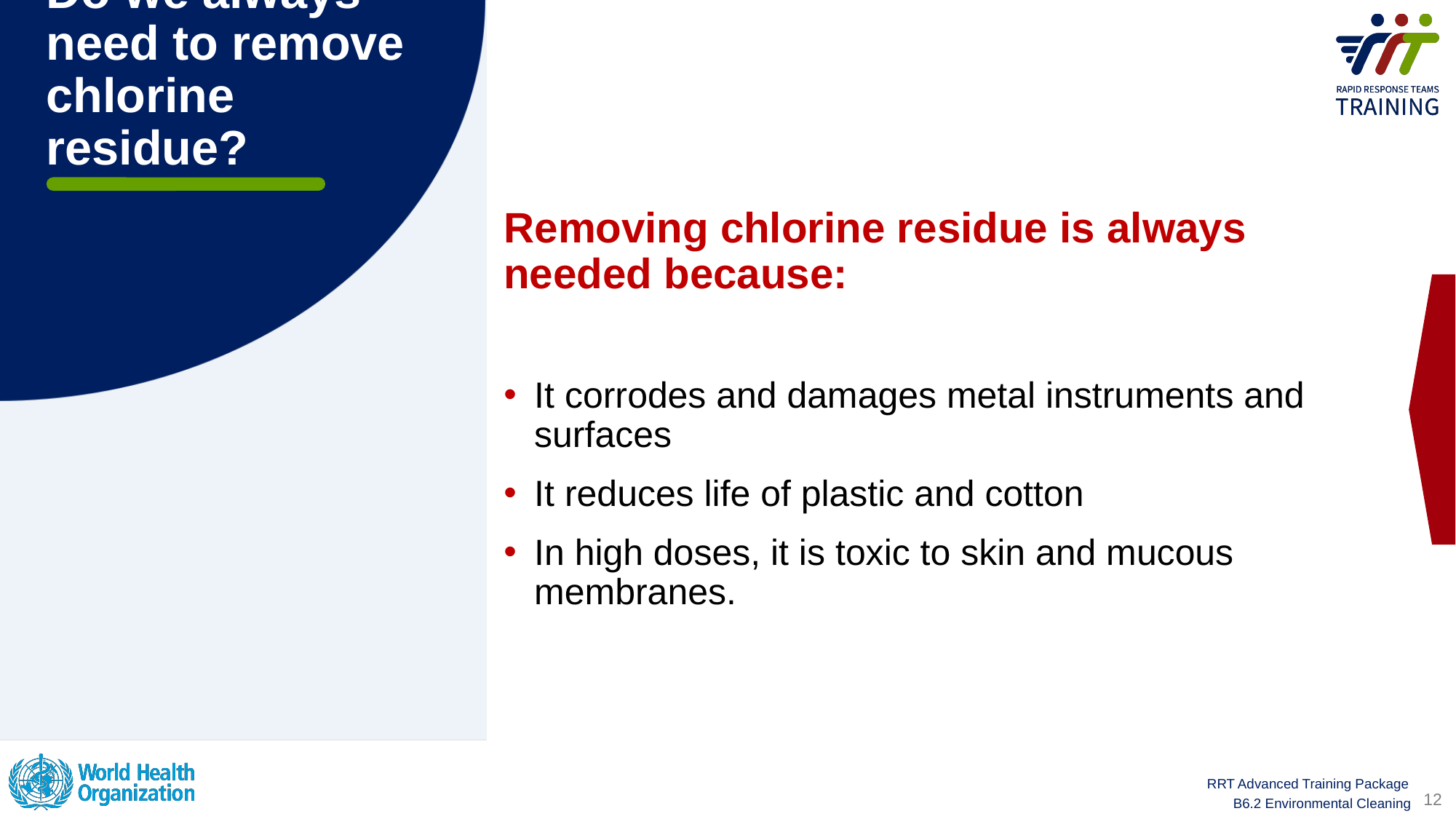

Do we always need to remove chlorine residue?
Removing chlorine residue is always needed because:

It corrodes and damages metal instruments and surfaces
It reduces life of plastic and cotton
In high doses, it is toxic to skin and mucous membranes.